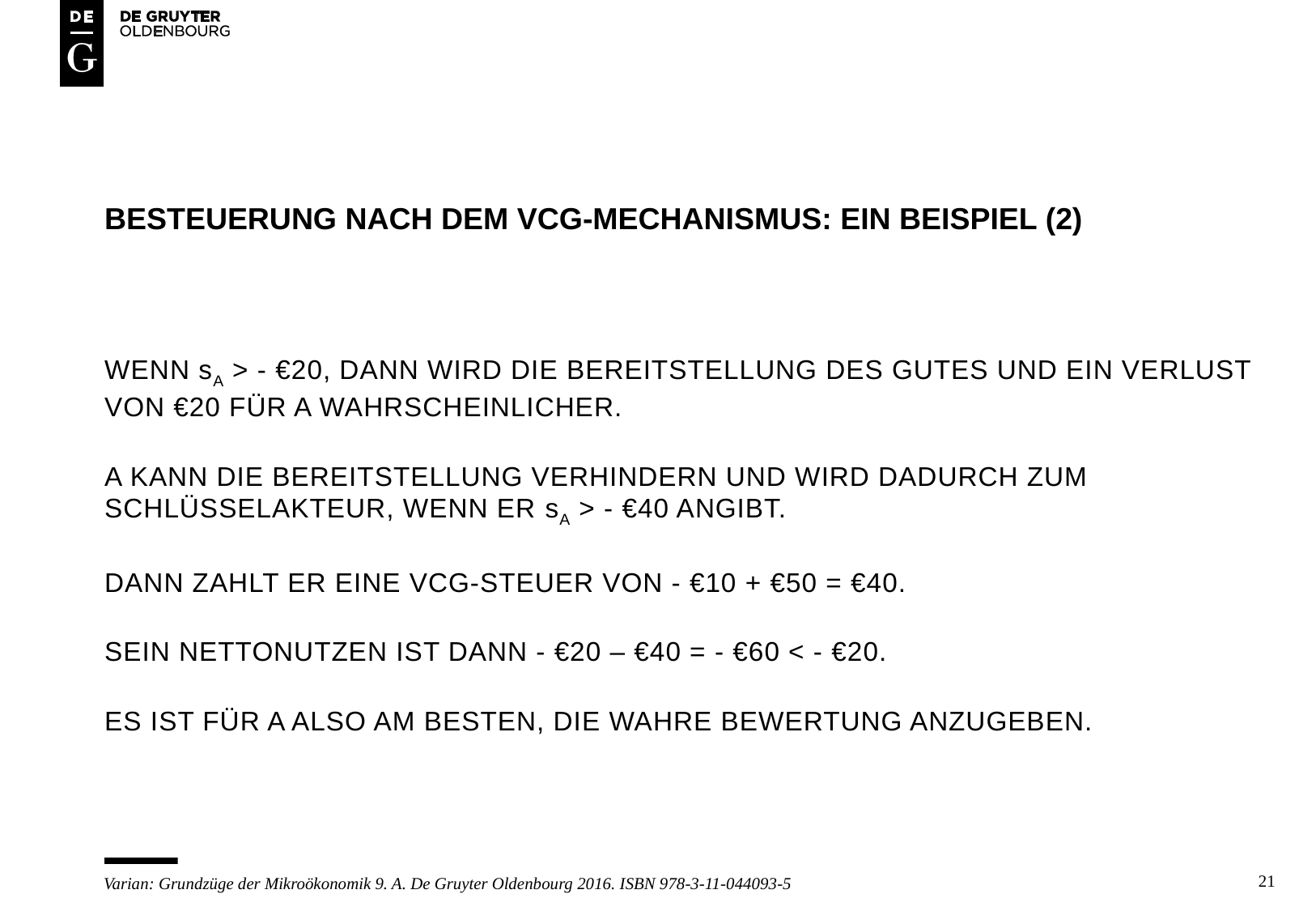

# besteuerung nach dem VCG-Mechanismus: Ein beispiel (2)
Wenn sa > - €20, dann wird die bereitstellung des gutes und ein verlust von €20 für a wahrscheinlicher.
A kann die bereitstellung verhindern und wird dadurch zum schlüsselakteur, wenn er sa > - €40 angibt.
Dann zahlt er eine Vcg-Steuer von - €10 + €50 = €40.
Sein nettonutzen ist dann - €20 – €40 = - €60 < - €20.
Es ist für A also am besten, die wahre bewertung anzugeben.
21
Varian: Grundzüge der Mikroökonomik 9. A. De Gruyter Oldenbourg 2016. ISBN 978-3-11-044093-5